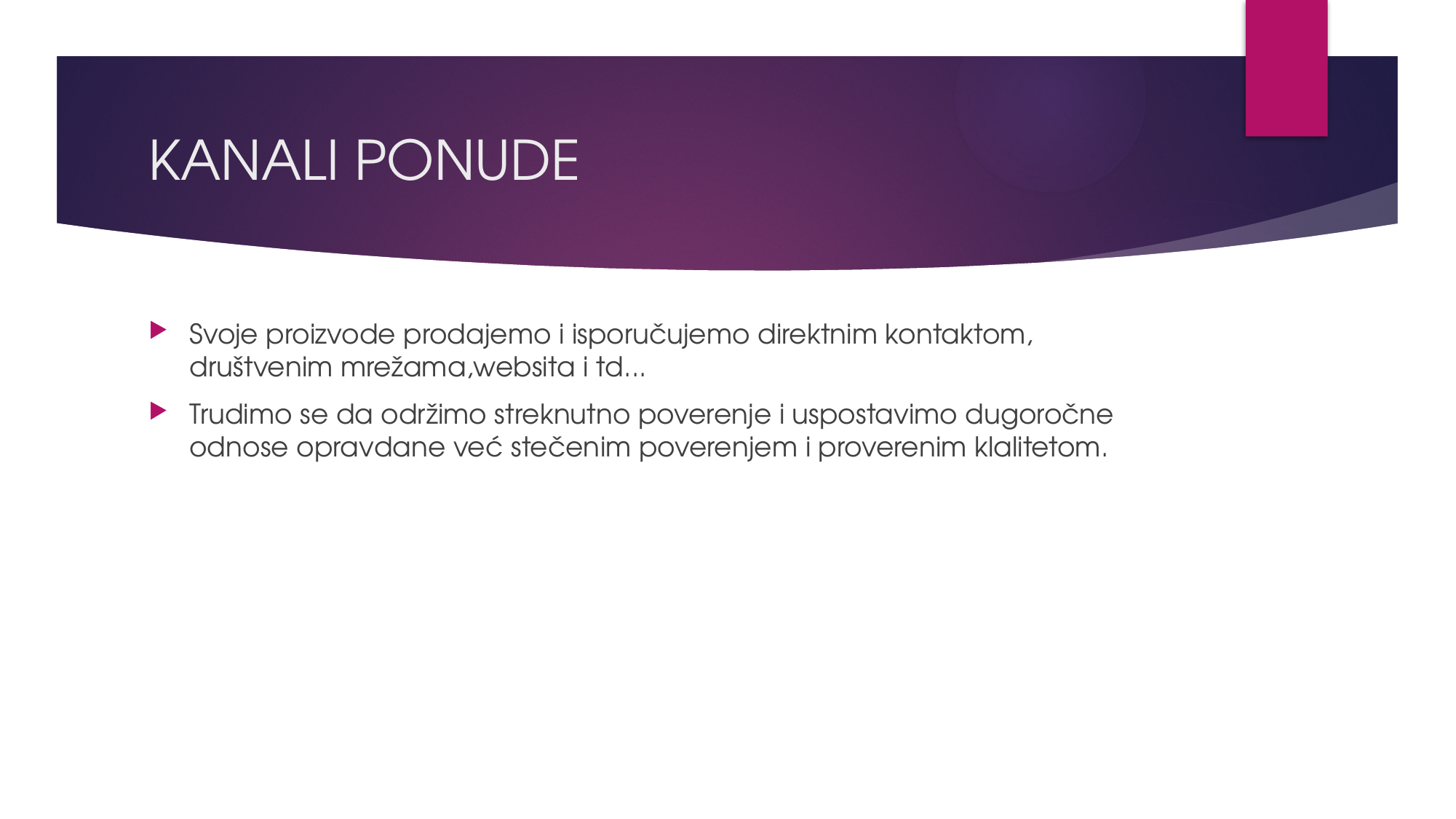

# KANALI PONUDE
Svoje proizvode prodajemo i isporučujemo direktnim kontaktom, društvenim mrežama,websita i td...
Trudimo se da održimo streknutno poverenje i uspostavimo dugoročne odnose opravdane već stečenim poverenjem i proverenim klalitetom.